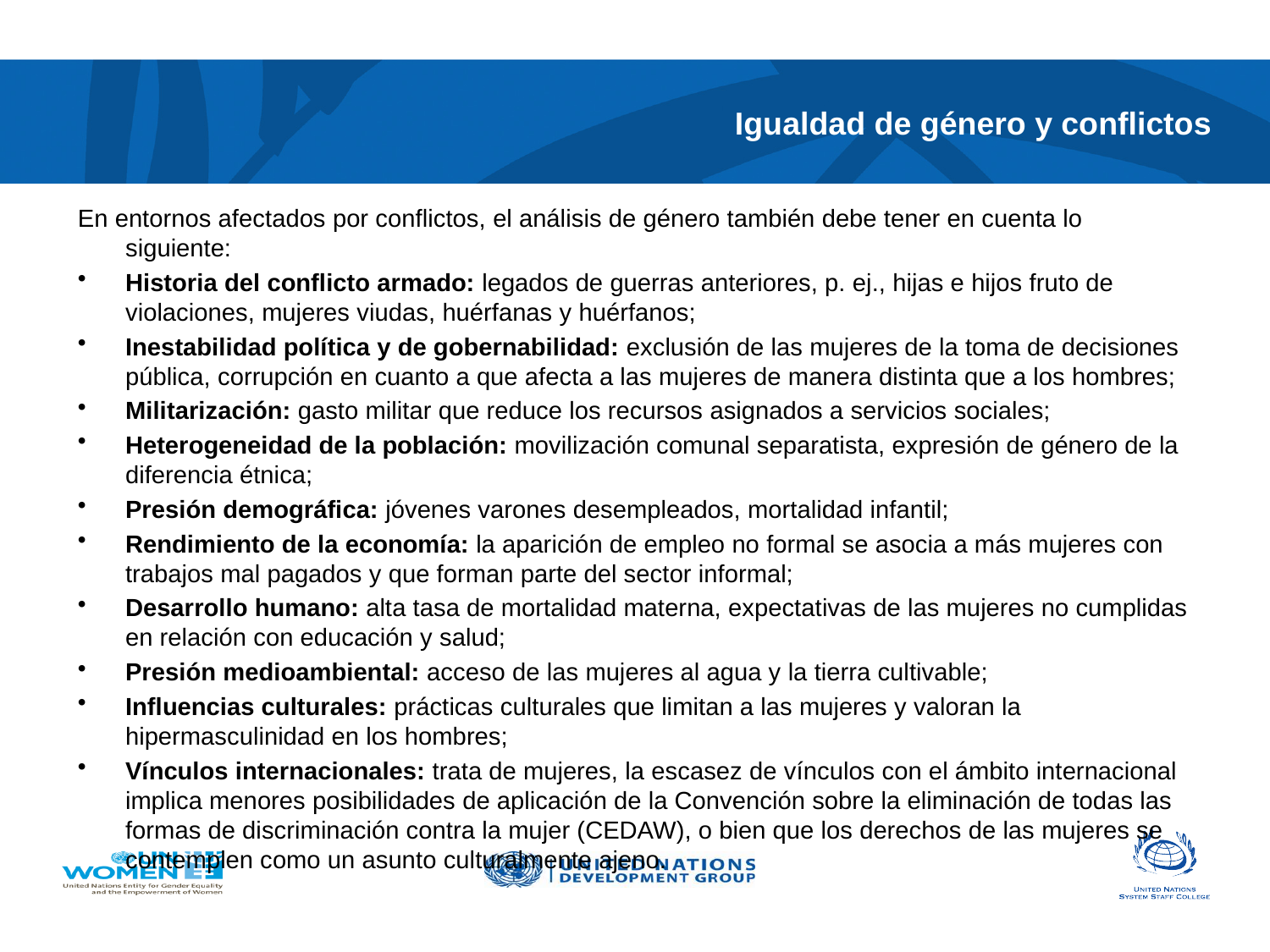

# Igualdad de género y conflictos
En entornos afectados por conflictos, el análisis de género también debe tener en cuenta lo siguiente:
Historia del conflicto armado: legados de guerras anteriores, p. ej., hijas e hijos fruto de violaciones, mujeres viudas, huérfanas y huérfanos;
Inestabilidad política y de gobernabilidad: exclusión de las mujeres de la toma de decisiones pública, corrupción en cuanto a que afecta a las mujeres de manera distinta que a los hombres;
Militarización: gasto militar que reduce los recursos asignados a servicios sociales;
Heterogeneidad de la población: movilización comunal separatista, expresión de género de la diferencia étnica;
Presión demográfica: jóvenes varones desempleados, mortalidad infantil;
Rendimiento de la economía: la aparición de empleo no formal se asocia a más mujeres con trabajos mal pagados y que forman parte del sector informal;
Desarrollo humano: alta tasa de mortalidad materna, expectativas de las mujeres no cumplidas en relación con educación y salud;
Presión medioambiental: acceso de las mujeres al agua y la tierra cultivable;
Influencias culturales: prácticas culturales que limitan a las mujeres y valoran la hipermasculinidad en los hombres;
Vínculos internacionales: trata de mujeres, la escasez de vínculos con el ámbito internacional implica menores posibilidades de aplicación de la Convención sobre la eliminación de todas las formas de discriminación contra la mujer (CEDAW), o bien que los derechos de las mujeres se contemplen como un asunto culturalmente ajeno.